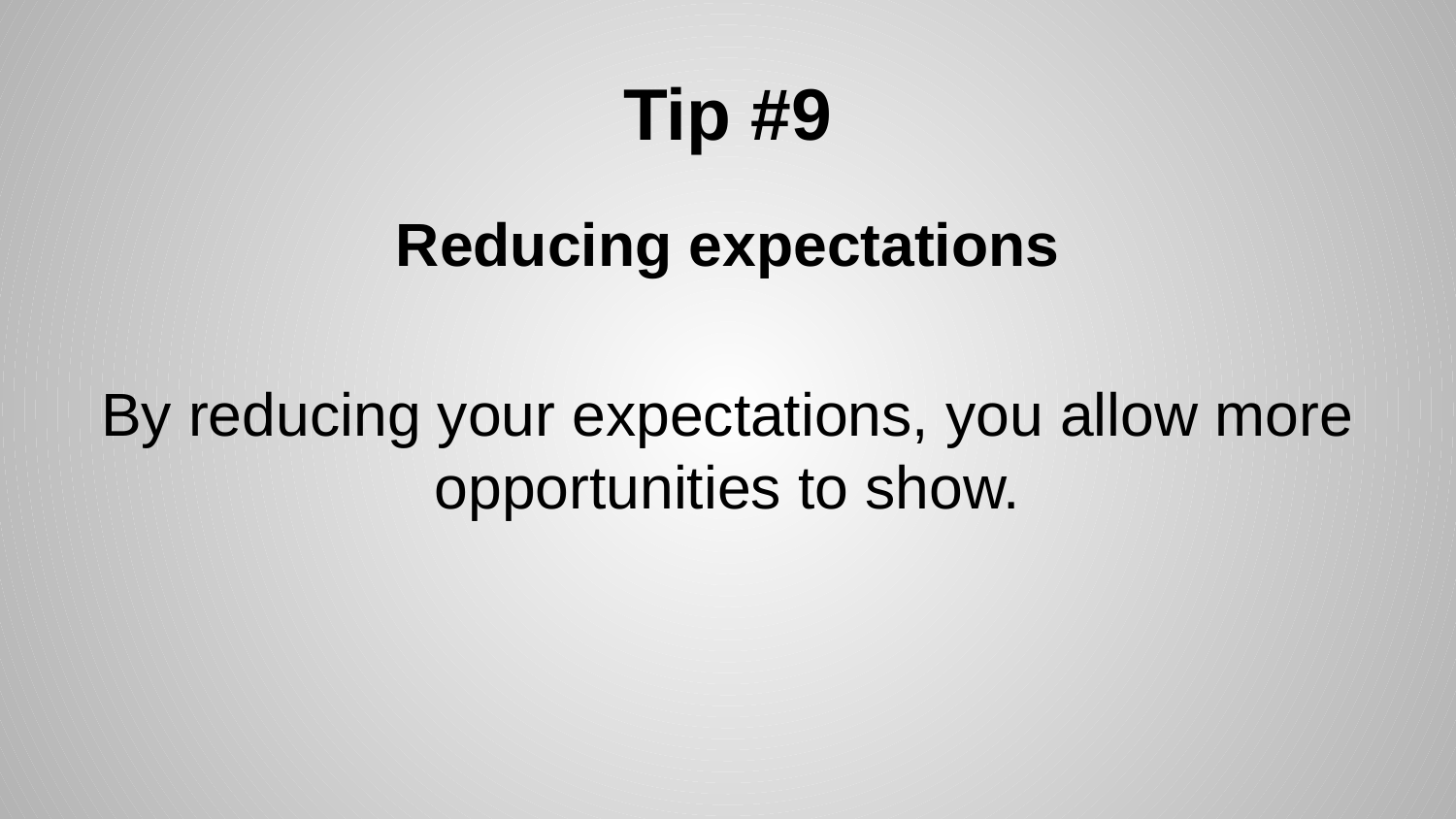

# Tip #9
Reducing expectations

By reducing your expectations, you allow more opportunities to show.

.